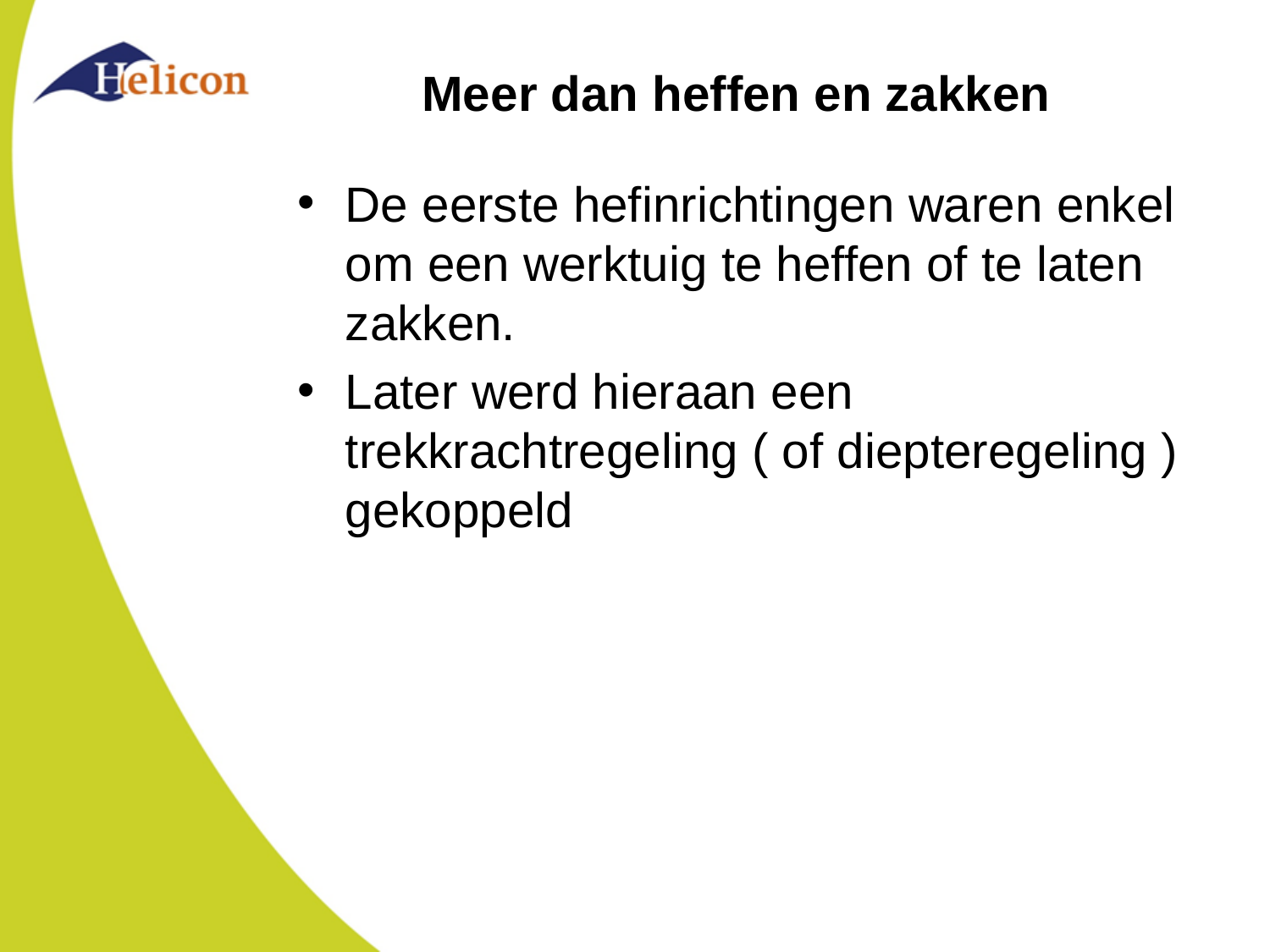

# Meer dan heffen en zakken
De eerste hefinrichtingen waren enkel om een werktuig te heffen of te laten zakken.
Later werd hieraan een trekkrachtregeling ( of diepteregeling ) gekoppeld